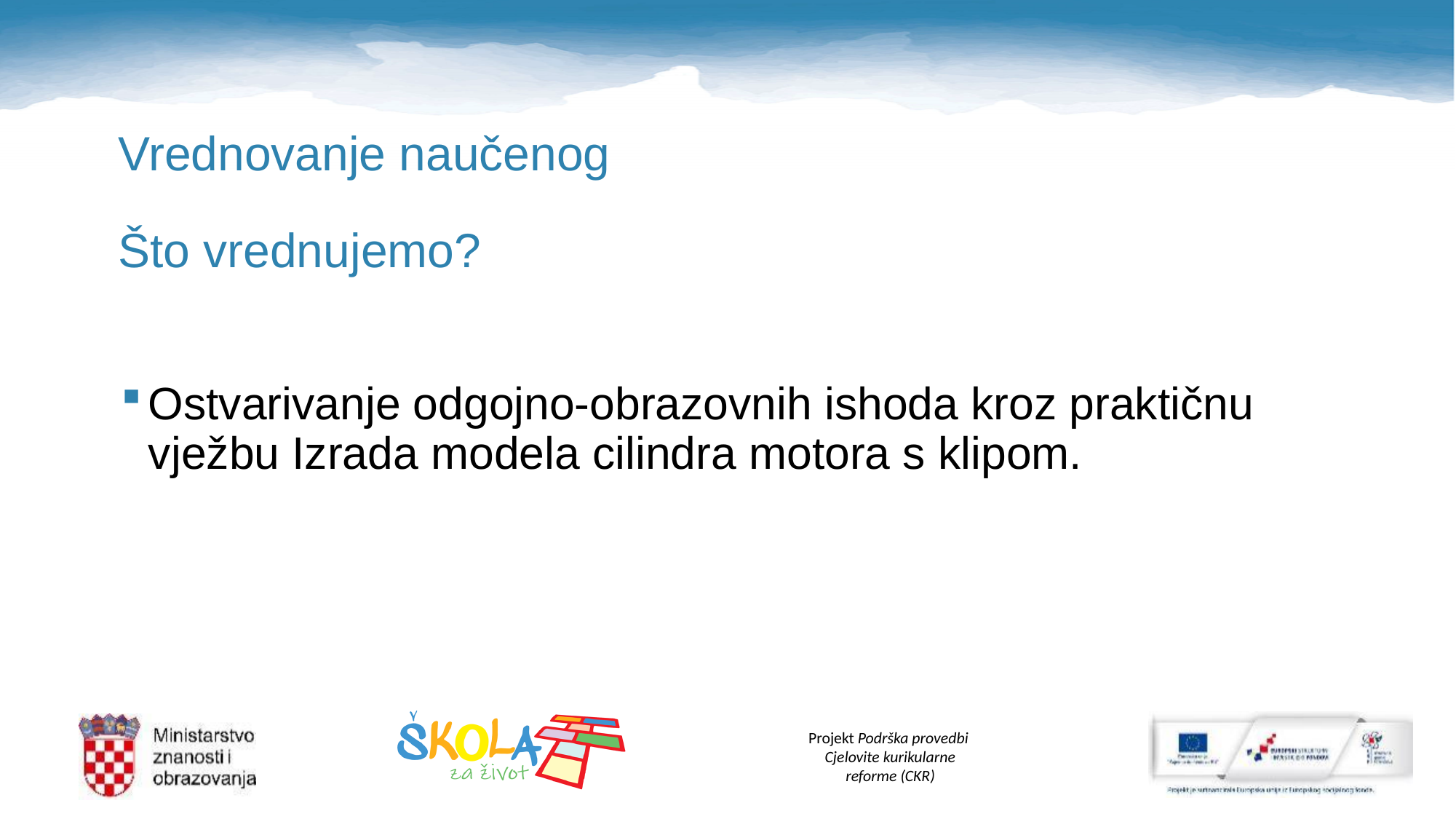

# Vrednovanje naučenog Što vrednujemo?
Ostvarivanje odgojno-obrazovnih ishoda kroz praktičnu vježbu Izrada modela cilindra motora s klipom.